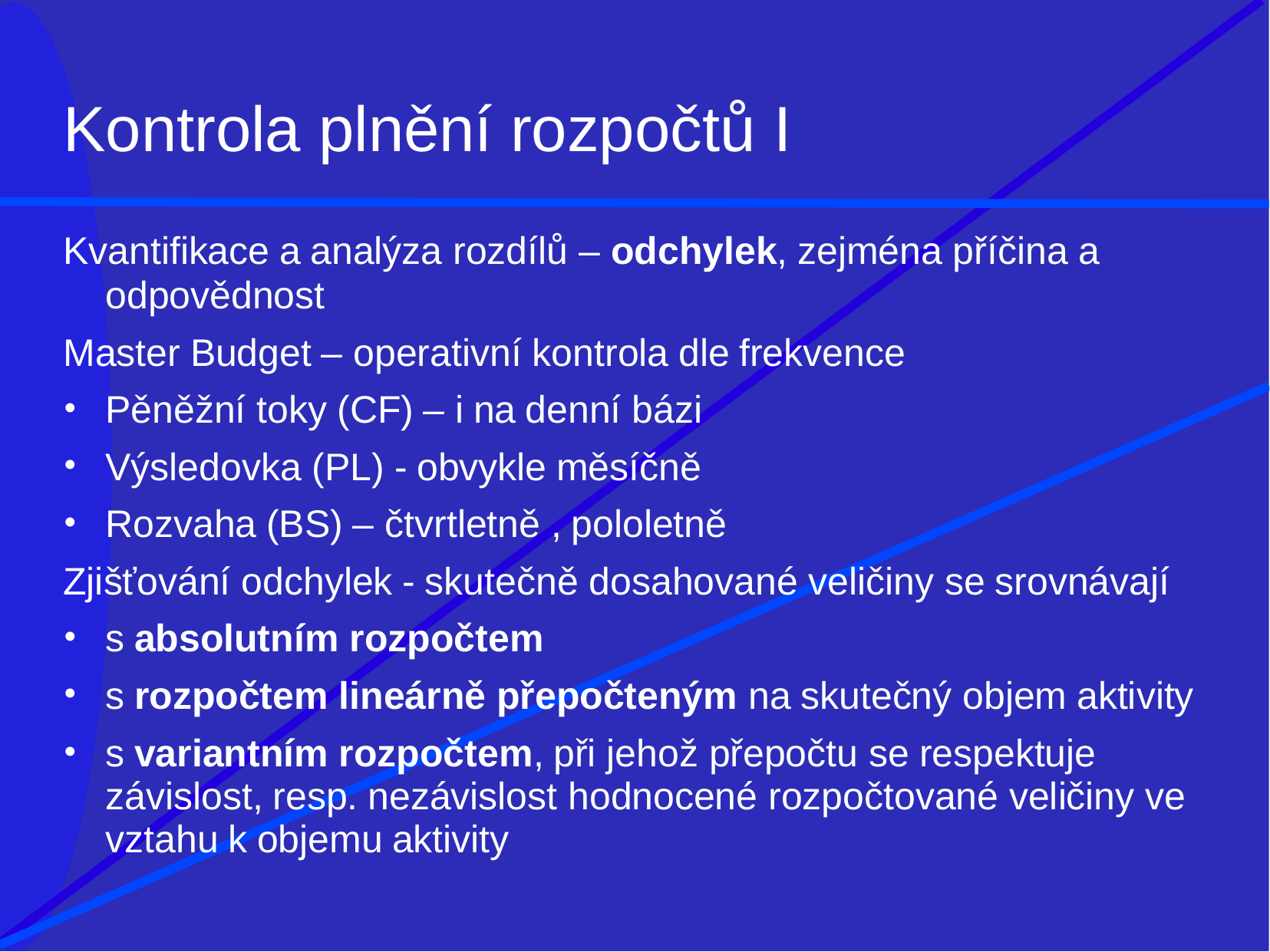

# Kontrola plnění rozpočtů I
Kvantifikace a analýza rozdílů – odchylek, zejména příčina a
odpovědnost
Master Budget – operativní kontrola dle frekvence
Pěněžní toky (CF) – i na denní bázi
Výsledovka (PL) - obvykle měsíčně
Rozvaha (BS) – čtvrtletně , pololetně
Zjišťování odchylek - skutečně dosahované veličiny se srovnávají
s absolutním rozpoč­tem
s rozpočtem lineárně přepočteným na skutečný objem aktivity
s variantním rozpočtem, při jehož přepočtu se respektuje závislost, resp. nezávislost hodnocené rozpočtované veličiny ve vztahu k objemu aktivity